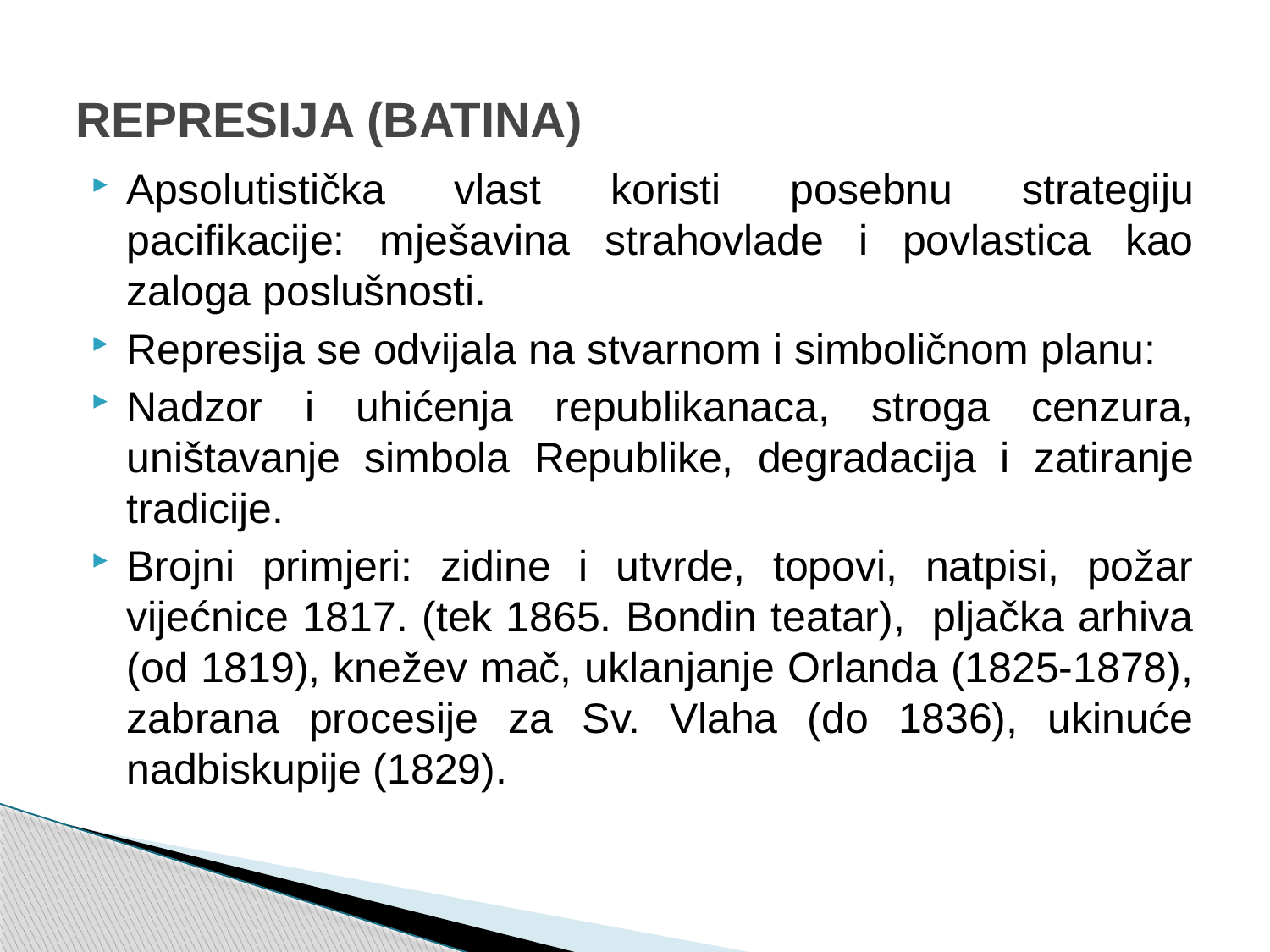

# REPRESIJA (BATINA)
Apsolutistička vlast koristi posebnu strategiju pacifikacije: mješavina strahovlade i povlastica kao zaloga poslušnosti.
Represija se odvijala na stvarnom i simboličnom planu:
Nadzor i uhićenja republikanaca, stroga cenzura, uništavanje simbola Republike, degradacija i zatiranje tradicije.
Brojni primjeri: zidine i utvrde, topovi, natpisi, požar vijećnice 1817. (tek 1865. Bondin teatar),  pljačka arhiva (od 1819), knežev mač, uklanjanje Orlanda (1825-1878), zabrana procesije za Sv. Vlaha (do 1836), ukinuće nadbiskupije (1829).